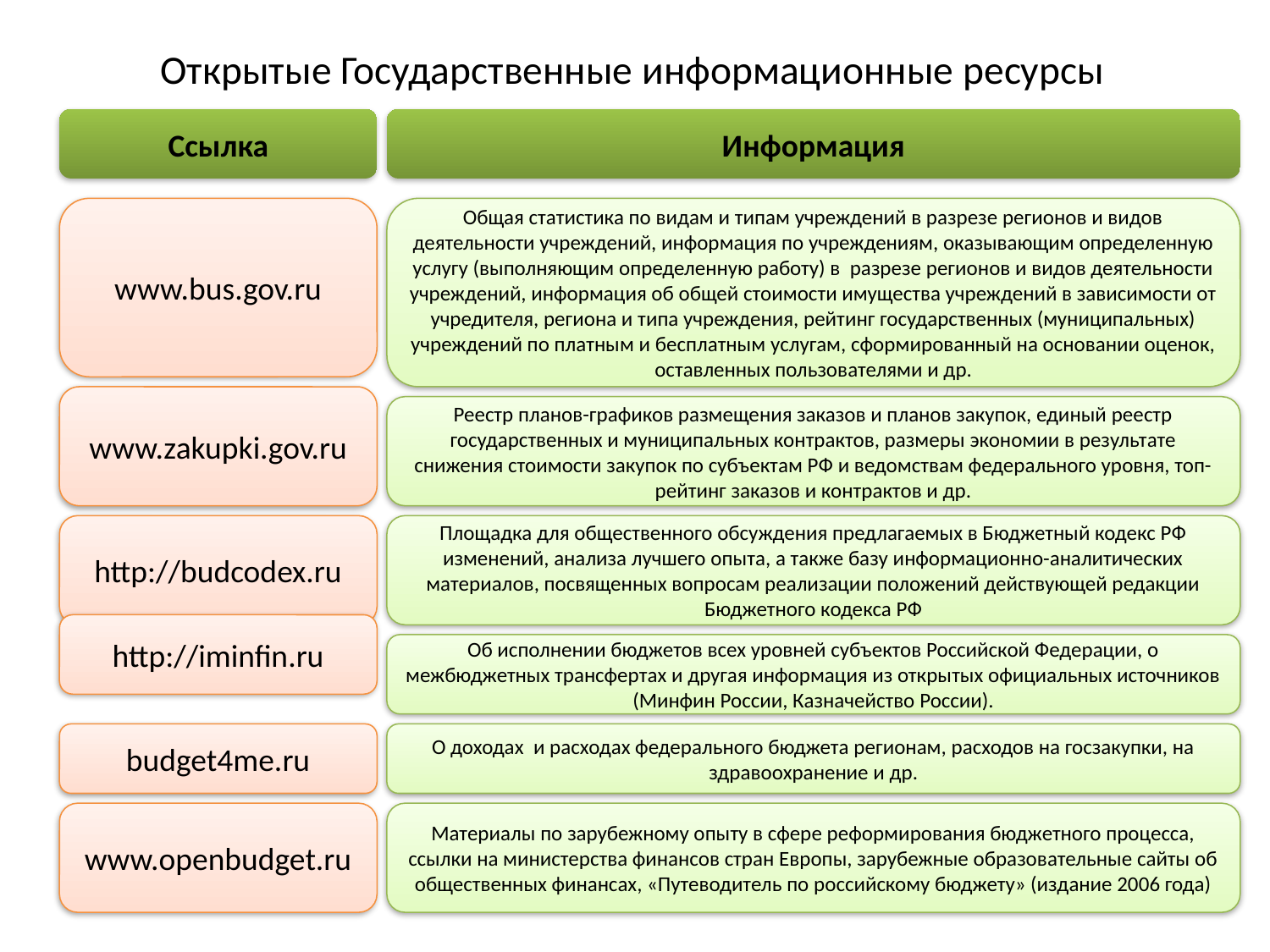

# Открытые Государственные информационные ресурсы

Ссылка
Информация
www.bus.gov.ru
Общая статистика по видам и типам учреждений в разрезе регионов и видов деятельности учреждений, информация по учреждениям, оказывающим определенную услугу (выполняющим определенную работу) в  разрезе регионов и видов деятельности учреждений, информация об общей стоимости имущества учреждений в зависимости от учредителя, региона и типа учреждения, рейтинг государственных (муниципальных) учреждений по платным и бесплатным услугам, сформированный на основании оценок, оставленных пользователями и др.
www.zakupki.gov.ru
Реестр планов-графиков размещения заказов и планов закупок, единый реестр государственных и муниципальных контрактов, размеры экономии в результате снижения стоимости закупок по субъектам РФ и ведомствам федерального уровня, топ-рейтинг заказов и контрактов и др.
http://budcodex.ru
Площадка для общественного обсуждения предлагаемых в Бюджетный кодекс РФ изменений, анализа лучшего опыта, а также базу информационно-аналитических материалов, посвященных вопросам реализации положений действующей редакции Бюджетного кодекса РФ
http://iminfin.ru
Об исполнении бюджетов всех уровней субъектов Российской Федерации, о межбюджетных трансфертах и другая информация из открытых официальных источников (Минфин России, Казначейство России).
budget4me.ru
О доходах  и расходах федерального бюджета регионам, расходов на госзакупки, на здравоохранение и др.
www.openbudget.ru
Материалы по зарубежному опыту в сфере реформирования бюджетного процесса, ссылки на министерства финансов стран Европы, зарубежные образовательные сайты об общественных финансах, «Путеводитель по российскому бюджету» (издание 2006 года)